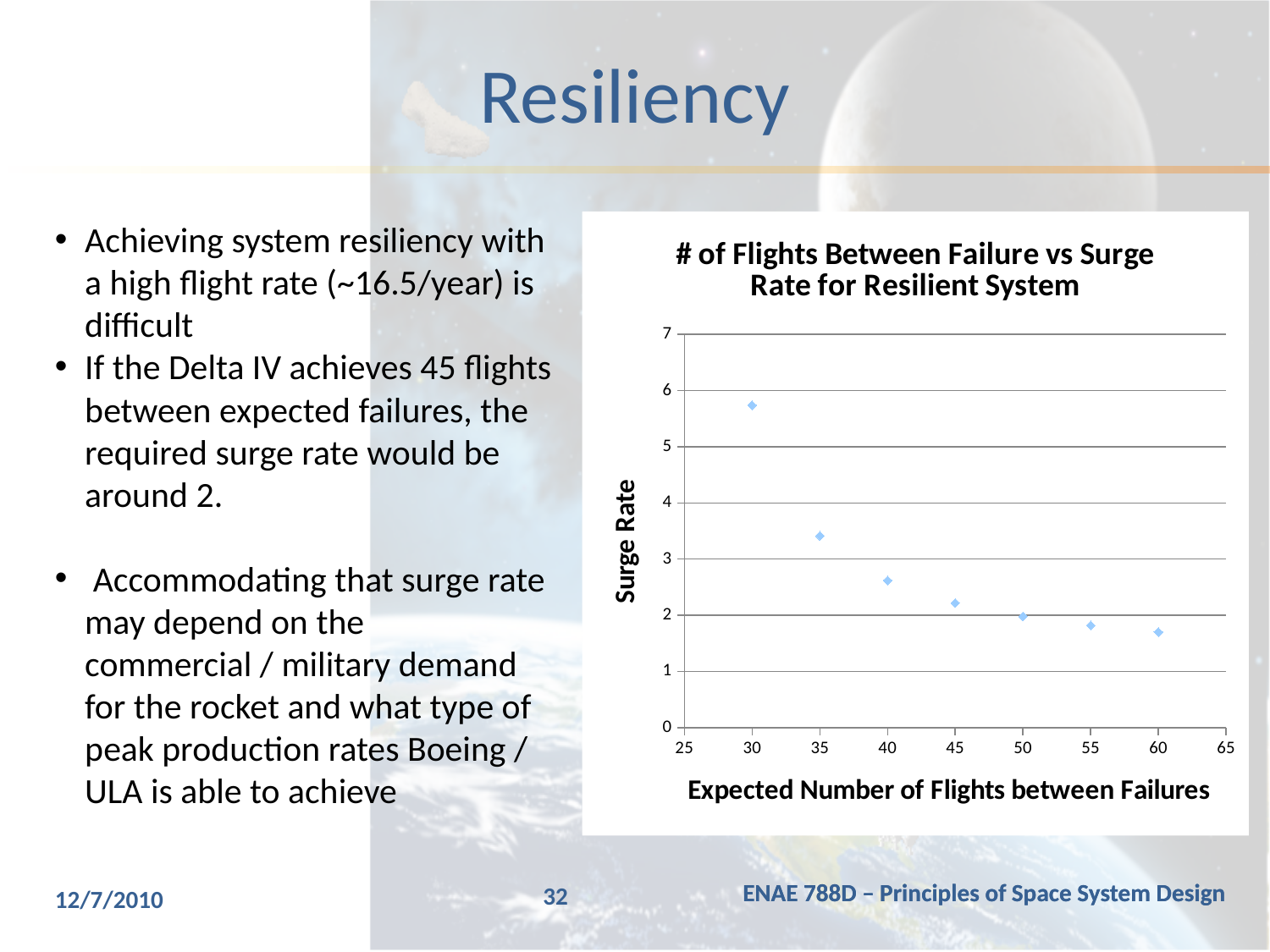

# Resiliency
Achieving system resiliency with a high flight rate (~16.5/year) is difficult
If the Delta IV achieves 45 flights between expected failures, the required surge rate would be around 2.

 Accommodating that surge rate may depend on the commercial / military demand for the rocket and what type of peak production rates Boeing / ULA is able to achieve

### Chart: # of Flights Between Failure vs Surge Rate for Resilient System

| Category |  |
|---|---|